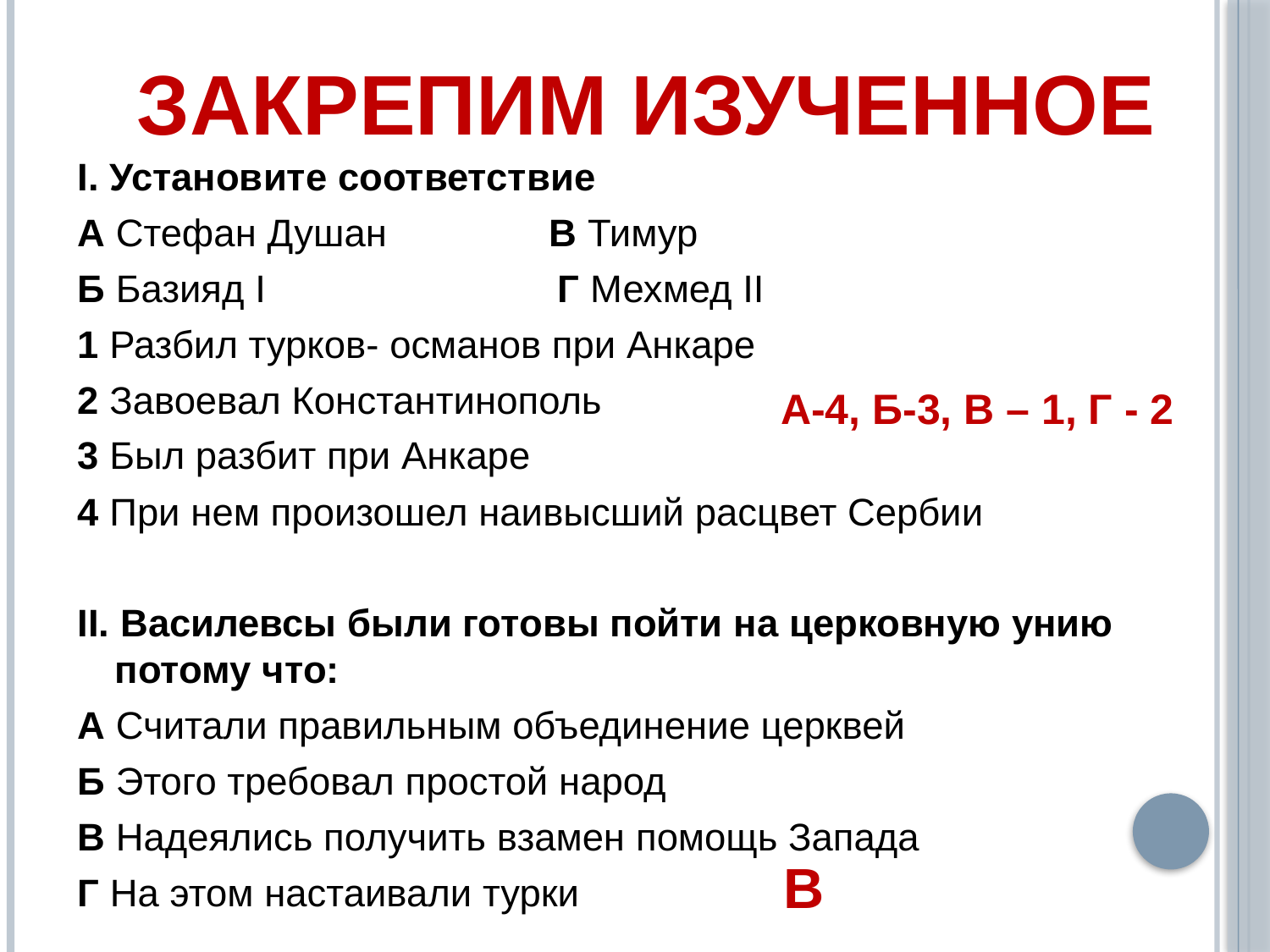

# Закрепим изученное
I. Установите соответствие
А Стефан Душан               В Тимур
Б Базияд I                           Г Мехмед II
1 Разбил турков- османов при Анкаре
2 Завоевал Константинополь
3 Был разбит при Анкаре
4 При нем произошел наивысший расцвет Сербии

II. Василевсы были готовы пойти на церковную унию потому что:
А Считали правильным объединение церквей
Б Этого требовал простой народ
В Надеялись получить взамен помощь Запада
Г На этом настаивали турки
А-4, Б-3, В – 1, Г - 2
В